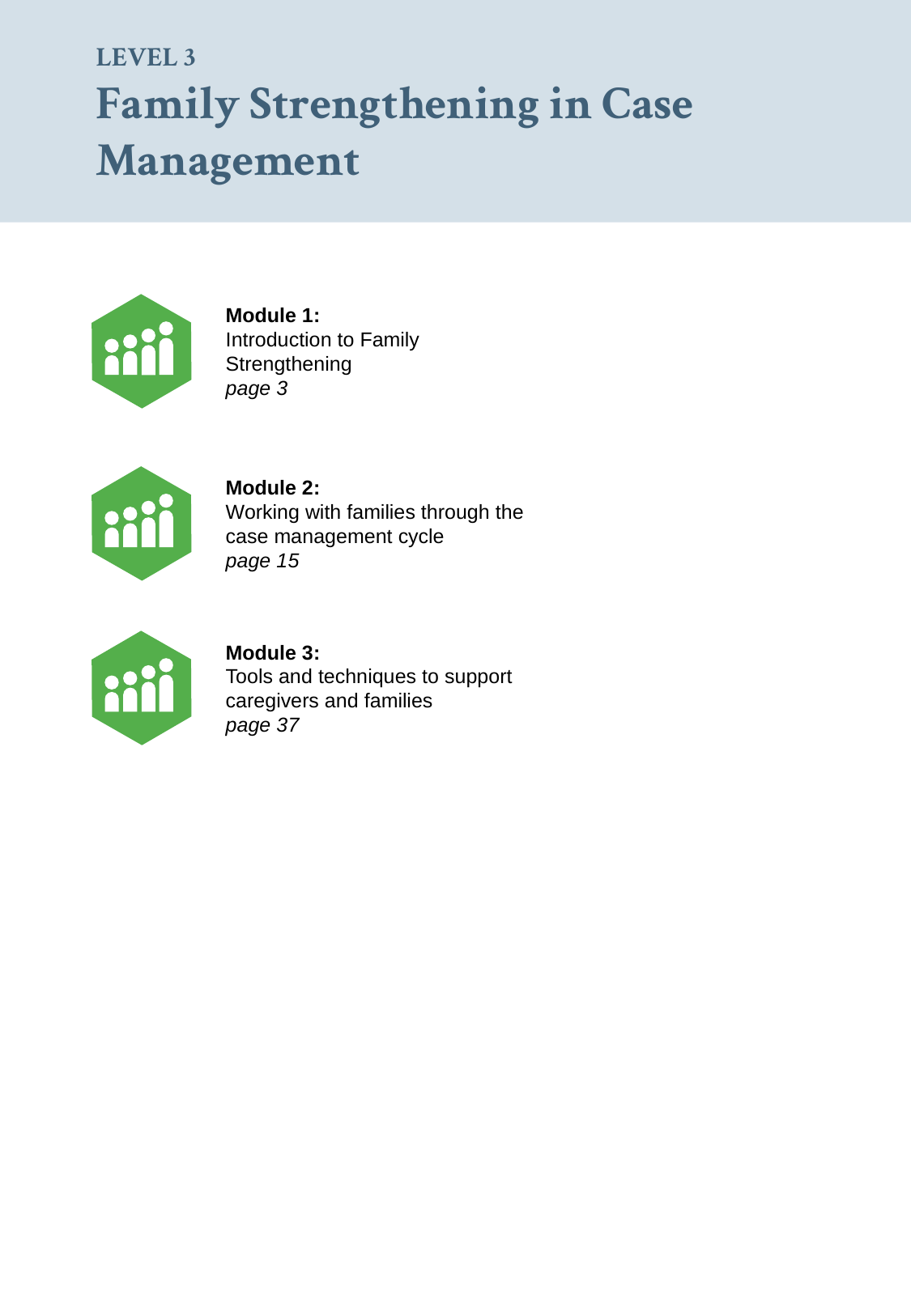

LEVEL 3
Family Strengthening in Case Management
Module 1:
Introduction to Family Strengthening
page 3

Module 2:
Working with families through the case management cycle
page 15

Module 3:
Tools and techniques to support caregivers and families
page 37